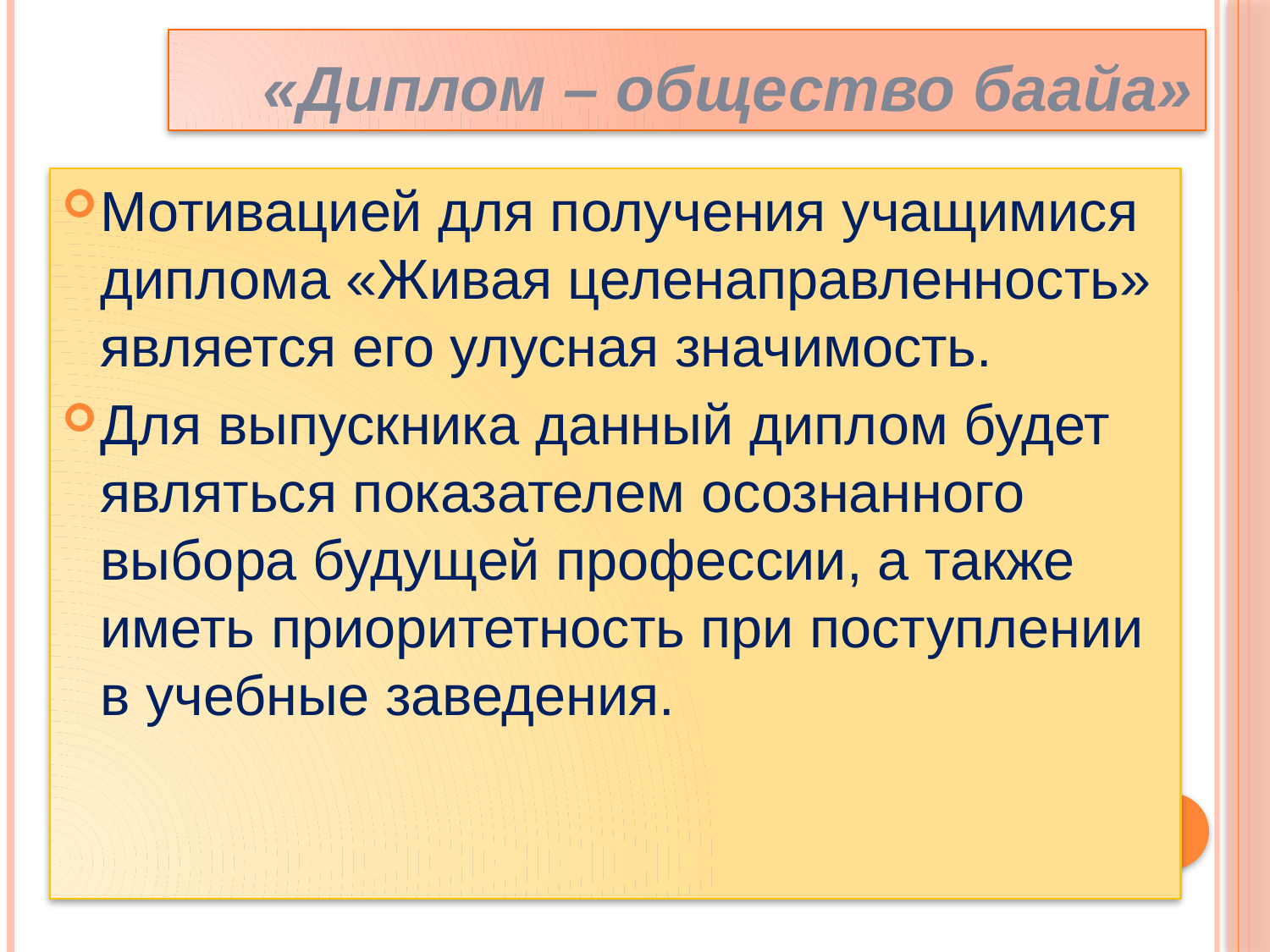

# «Диплом – общество баайа»
Мотивацией для получения учащимися диплома «Живая целенаправленность» является его улусная значимость.
Для выпускника данный диплом будет являться показателем осознанного выбора будущей профессии, а также иметь приоритетность при поступлении в учебные заведения.